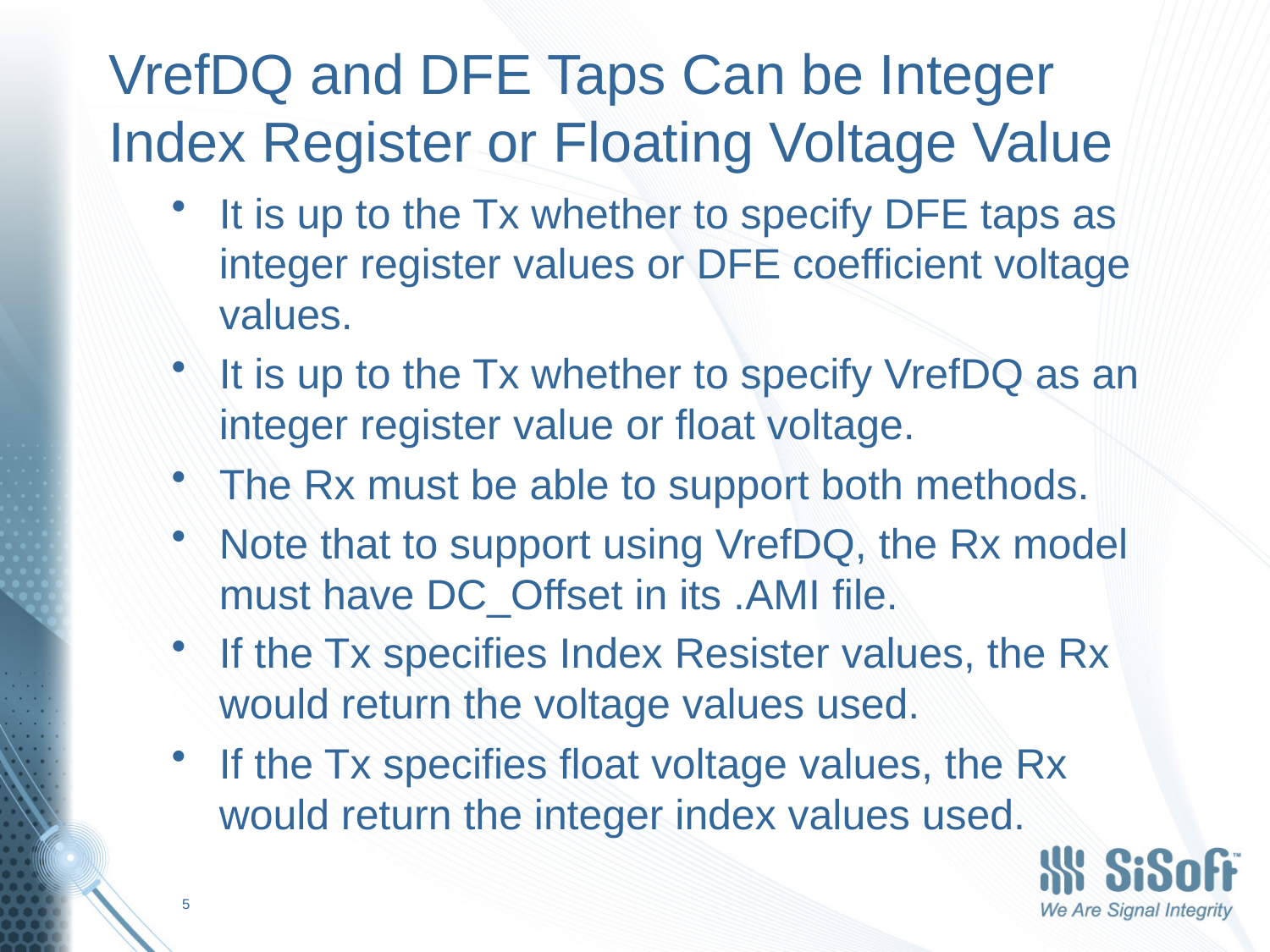

# VrefDQ and DFE Taps Can be Integer Index Register or Floating Voltage Value
It is up to the Tx whether to specify DFE taps as integer register values or DFE coefficient voltage values.
It is up to the Tx whether to specify VrefDQ as an integer register value or float voltage.
The Rx must be able to support both methods.
Note that to support using VrefDQ, the Rx model must have DC_Offset in its .AMI file.
If the Tx specifies Index Resister values, the Rx would return the voltage values used.
If the Tx specifies float voltage values, the Rx would return the integer index values used.

5